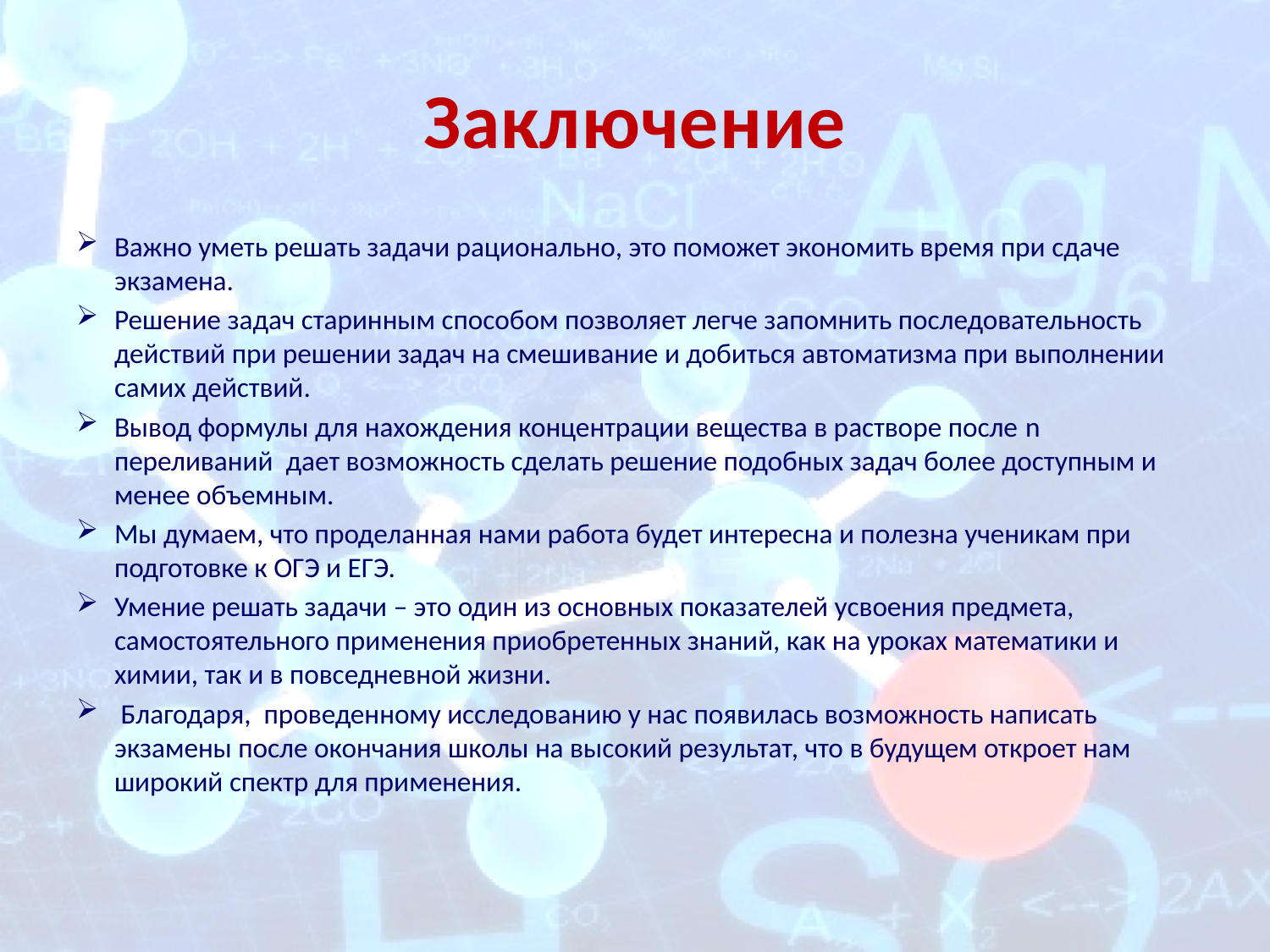

# Заключение
Важно уметь решать задачи рационально, это поможет экономить время при сдаче экзамена.
Решение задач старинным способом позволяет легче запомнить последовательность действий при решении задач на смешивание и добиться автоматизма при выполнении самих действий.
Вывод формулы для нахождения концентрации вещества в растворе после n переливаний  дает возможность сделать решение подобных задач более доступным и менее объемным.
Мы думаем, что проделанная нами работа будет интересна и полезна ученикам при  подготовке к ОГЭ и ЕГЭ.
Умение решать задачи – это один из основных показателей усвоения предмета, самостоятельного применения приобретенных знаний, как на уроках математики и химии, так и в повседневной жизни.
 Благодаря,  проведенному исследованию у нас появилась возможность написать экзамены после окончания школы на высокий результат, что в будущем откроет нам широкий спектр для применения.